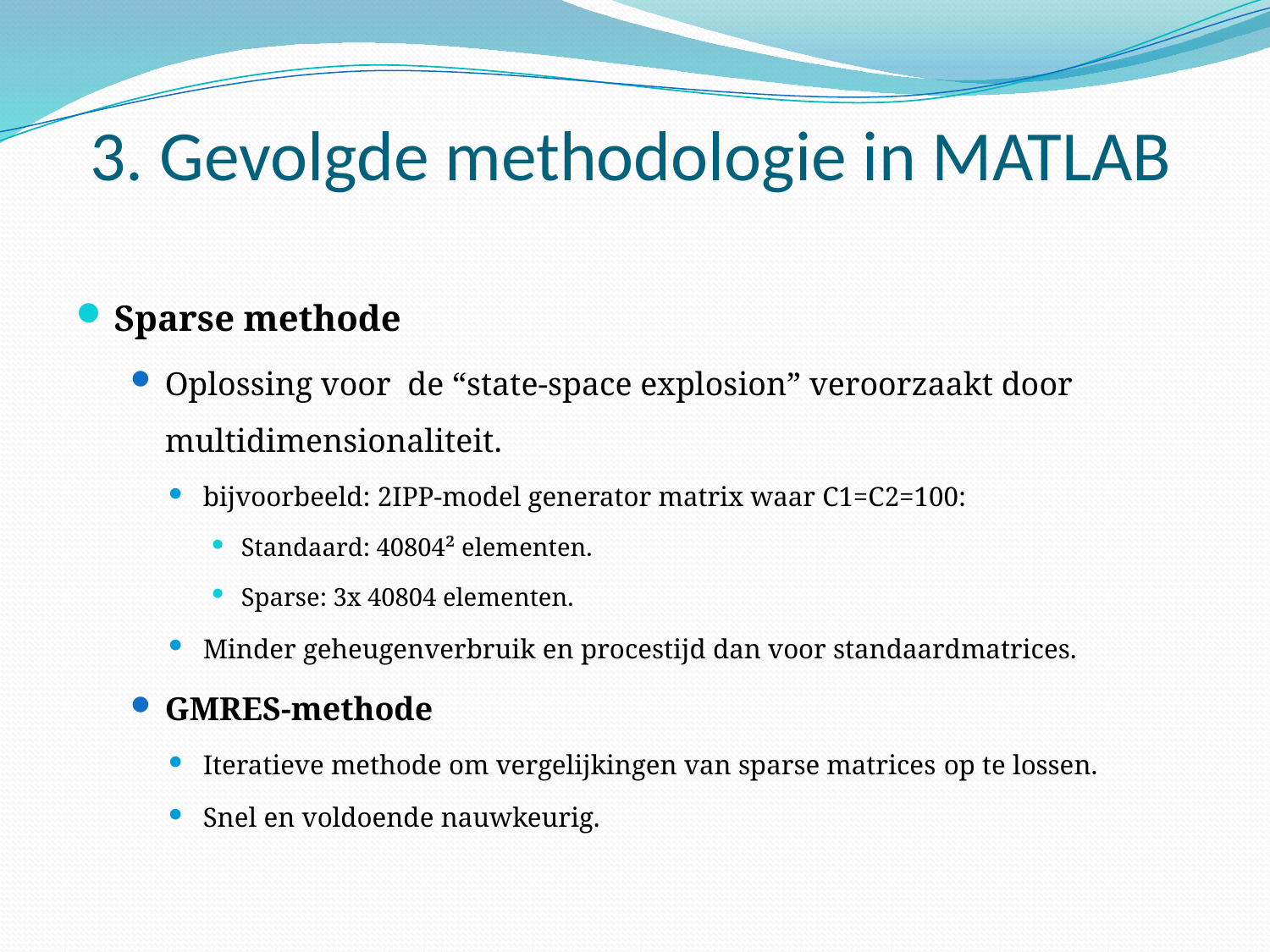

# 3. Gevolgde methodologie in MATLAB
Sparse methode
Oplossing voor  de “state-space explosion” veroorzaakt door multidimensionaliteit.
bijvoorbeeld: 2IPP-model generator matrix waar C1=C2=100:
Standaard: 40804² elementen.
Sparse: 3x 40804 elementen.
Minder geheugenverbruik en procestijd dan voor standaardmatrices.
GMRES-methode
Iteratieve methode om vergelijkingen van sparse matrices op te lossen.
Snel en voldoende nauwkeurig.